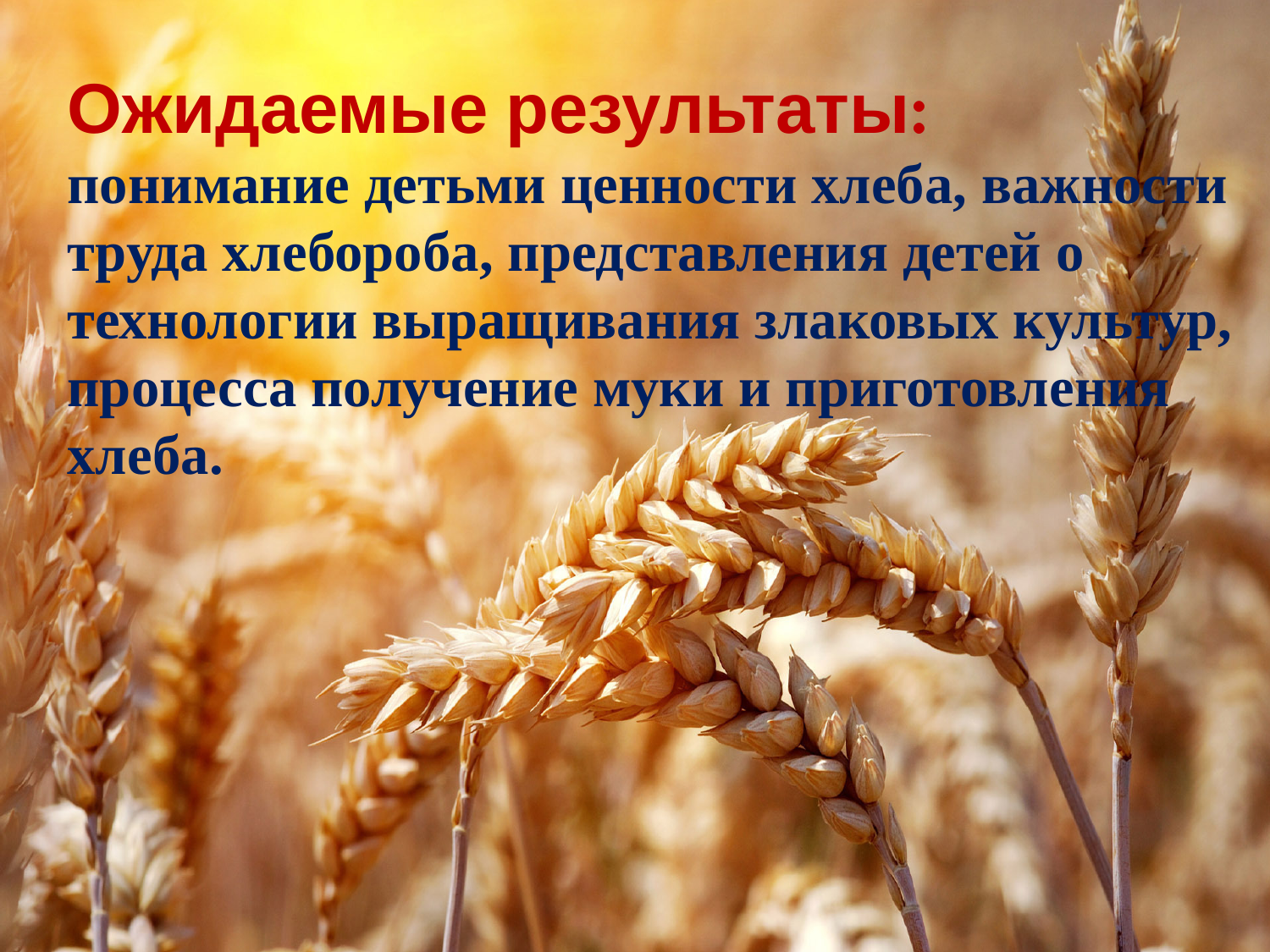

Ожидаемые результаты:
понимание детьми ценности хлеба, важности труда хлебороба, представления детей о технологии выращивания злаковых культур, процесса получение муки и приготовления хлеба.